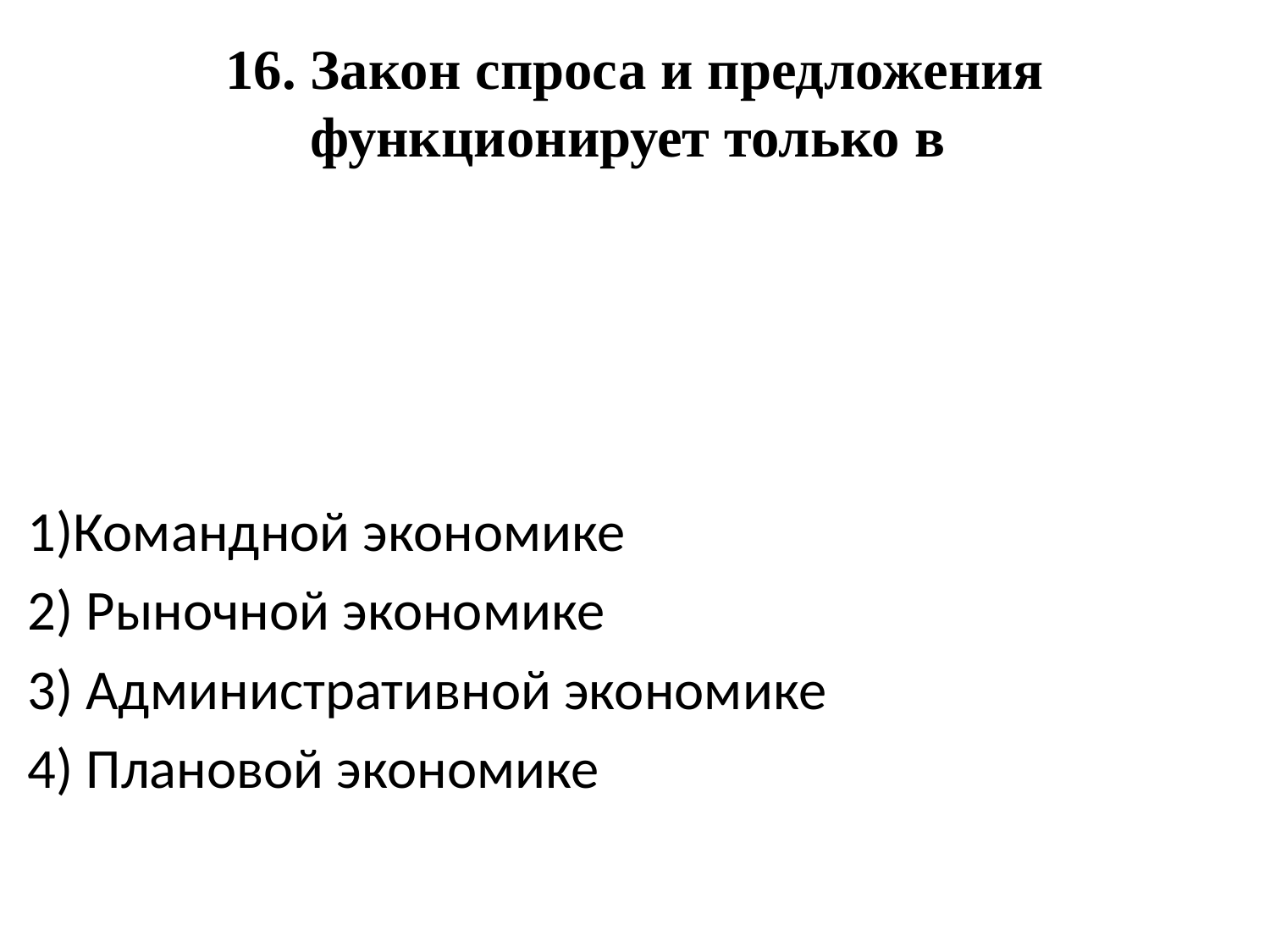

16. Закон спроса и предложения функционирует только в

1)Командной экономике
2) Рыночной экономике
3) Административной экономике
4) Плановой экономике